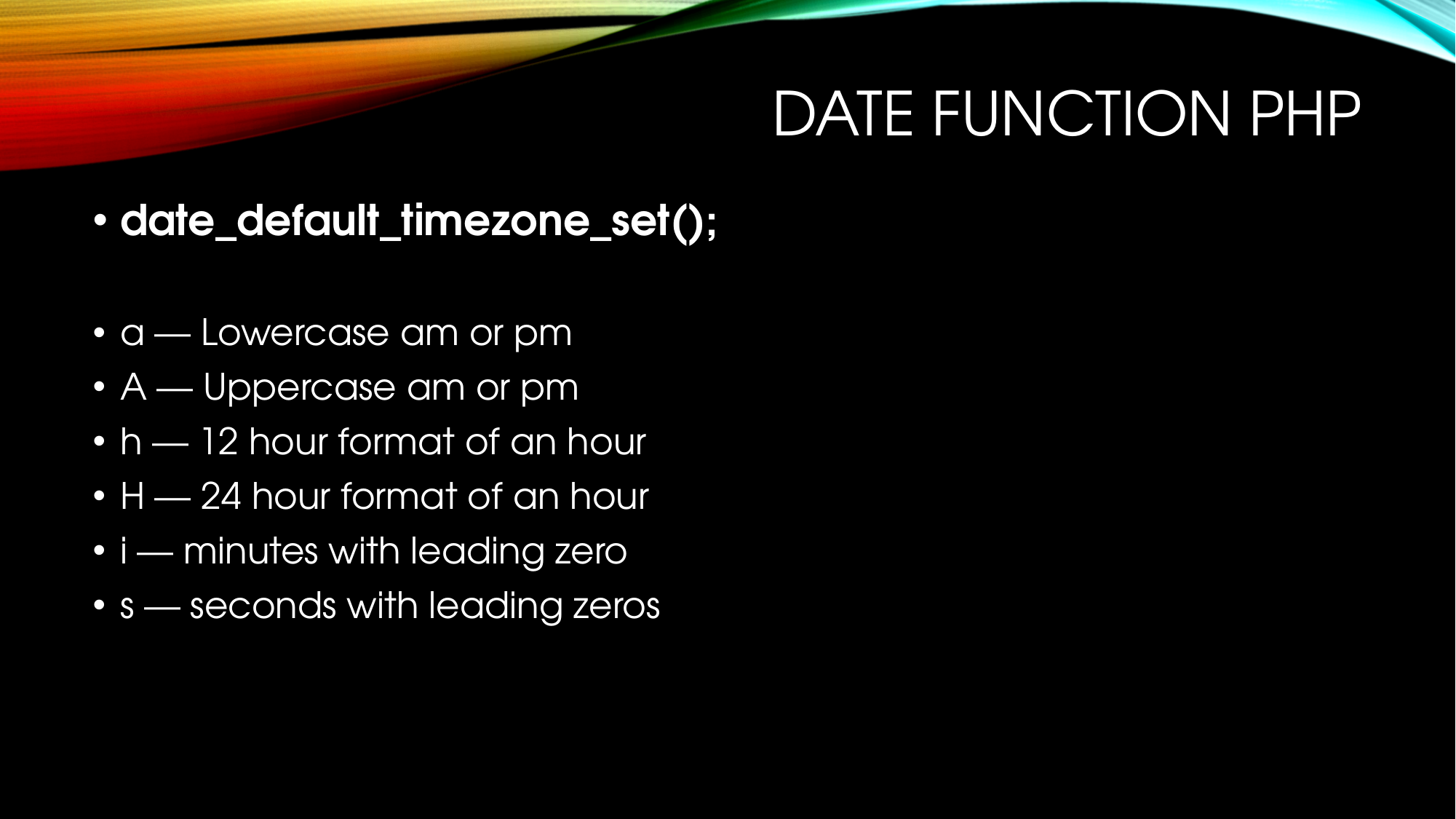

# DATE FUNCTION PHP
date_default_timezone_set();

a — Lowercase am or pm
A — Uppercase am or pm
h — 12 hour format of an hour
H — 24 hour format of an hour
i — minutes with leading zero
s — seconds with leading zeros